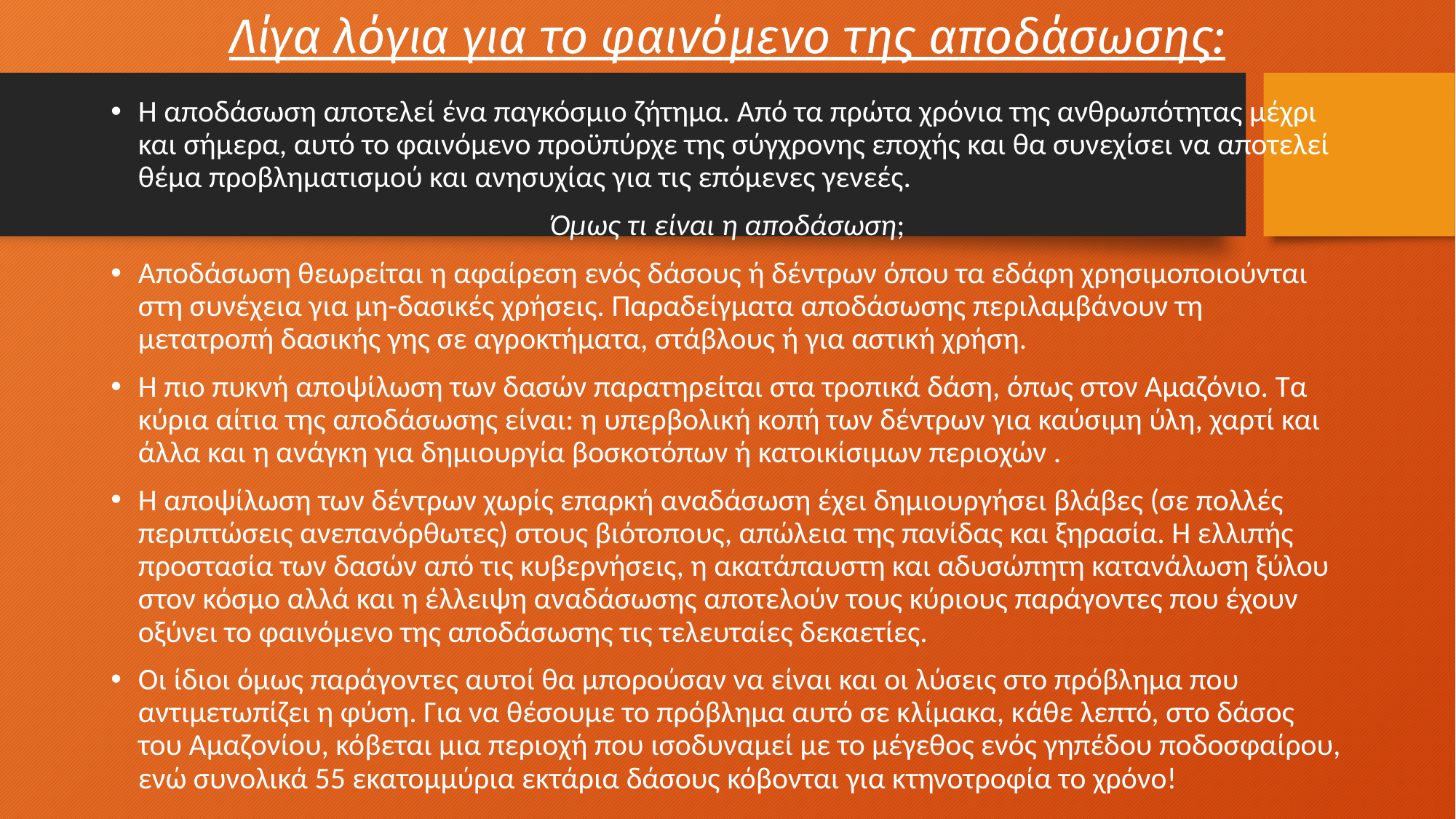

# Λίγα λόγια για το φαινόμενο της αποδάσωσης:
Η αποδάσωση αποτελεί ένα παγκόσμιο ζήτημα. Από τα πρώτα χρόνια της ανθρωπότητας μέχρι και σήμερα, αυτό το φαινόμενο προϋπύρχε της σύγχρονης εποχής και θα συνεχίσει να αποτελεί θέμα προβληματισμού και ανησυχίας για τις επόμενες γενεές.
Όμως τι είναι η αποδάσωση;
Αποδάσωση θεωρείται η αφαίρεση ενός δάσους ή δέντρων όπου τα εδάφη χρησιμοποιούνται στη συνέχεια για μη-δασικές χρήσεις. Παραδείγματα αποδάσωσης περιλαμβάνουν τη μετατροπή δασικής γης σε αγροκτήματα, στάβλους ή για αστική χρήση.
Η πιο πυκνή αποψίλωση των δασών παρατηρείται στα τροπικά δάση, όπως στον Αμαζόνιο. Τα κύρια αίτια της αποδάσωσης είναι: η υπερβολική κοπή των δέντρων για καύσιμη ύλη, χαρτί και άλλα και η ανάγκη για δημιουργία βοσκοτόπων ή κατοικίσιμων περιοχών .
Η αποψίλωση των δέντρων χωρίς επαρκή αναδάσωση έχει δημιουργήσει βλάβες (σε πολλές περιπτώσεις ανεπανόρθωτες) στους βιότοπους, απώλεια της πανίδας και ξηρασία. Η ελλιπής προστασία των δασών από τις κυβερνήσεις, η ακατάπαυστη και αδυσώπητη κατανάλωση ξύλου στον κόσμο αλλά και η έλλειψη αναδάσωσης αποτελούν τους κύριους παράγοντες που έχουν οξύνει το φαινόμενο της αποδάσωσης τις τελευταίες δεκαετίες.
Οι ίδιοι όμως παράγοντες αυτοί θα μπορούσαν να είναι και οι λύσεις στο πρόβλημα που αντιμετωπίζει η φύση. Για να θέσουμε το πρόβλημα αυτό σε κλίμακα, κάθε λεπτό, στο δάσος του Αμαζονίου, κόβεται μια περιοχή που ισοδυναμεί με το μέγεθος ενός γηπέδου ποδοσφαίρου, ενώ συνολικά 55 εκατομμύρια εκτάρια δάσους κόβονται για κτηνοτροφία το χρόνο!